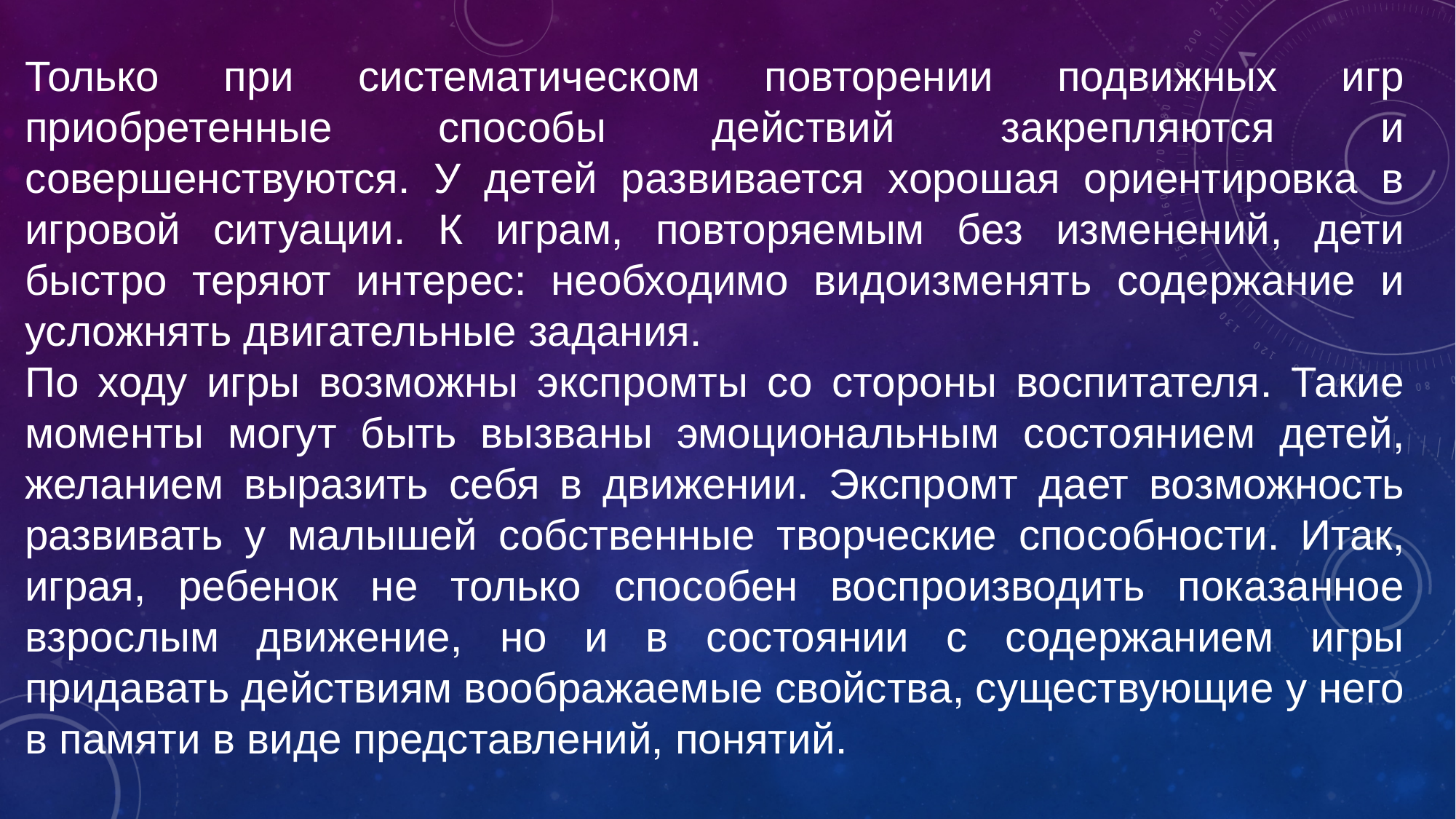

Только при систематическом повторении подвижных игр приобретенные способы действий закрепляются и совершенствуются. У детей развивается хорошая ориентировка в игровой ситуации. К играм, повторяемым без изменений, дети быстро теряют интерес: необходимо видоизменять содержание и усложнять двигательные задания.
По ходу игры возможны экспромты со стороны воспитателя. Такие моменты могут быть вызваны эмоциональным состоянием детей, желанием выразить себя в движении. Экспромт дает возможность развивать у малышей собственные творческие способности. Итак, играя, ребенок не только способен воспроизводить показанное взрослым движение, но и в состоянии с содержанием игры придавать действиям воображаемые свойства, существующие у него в памяти в виде представлений, понятий.